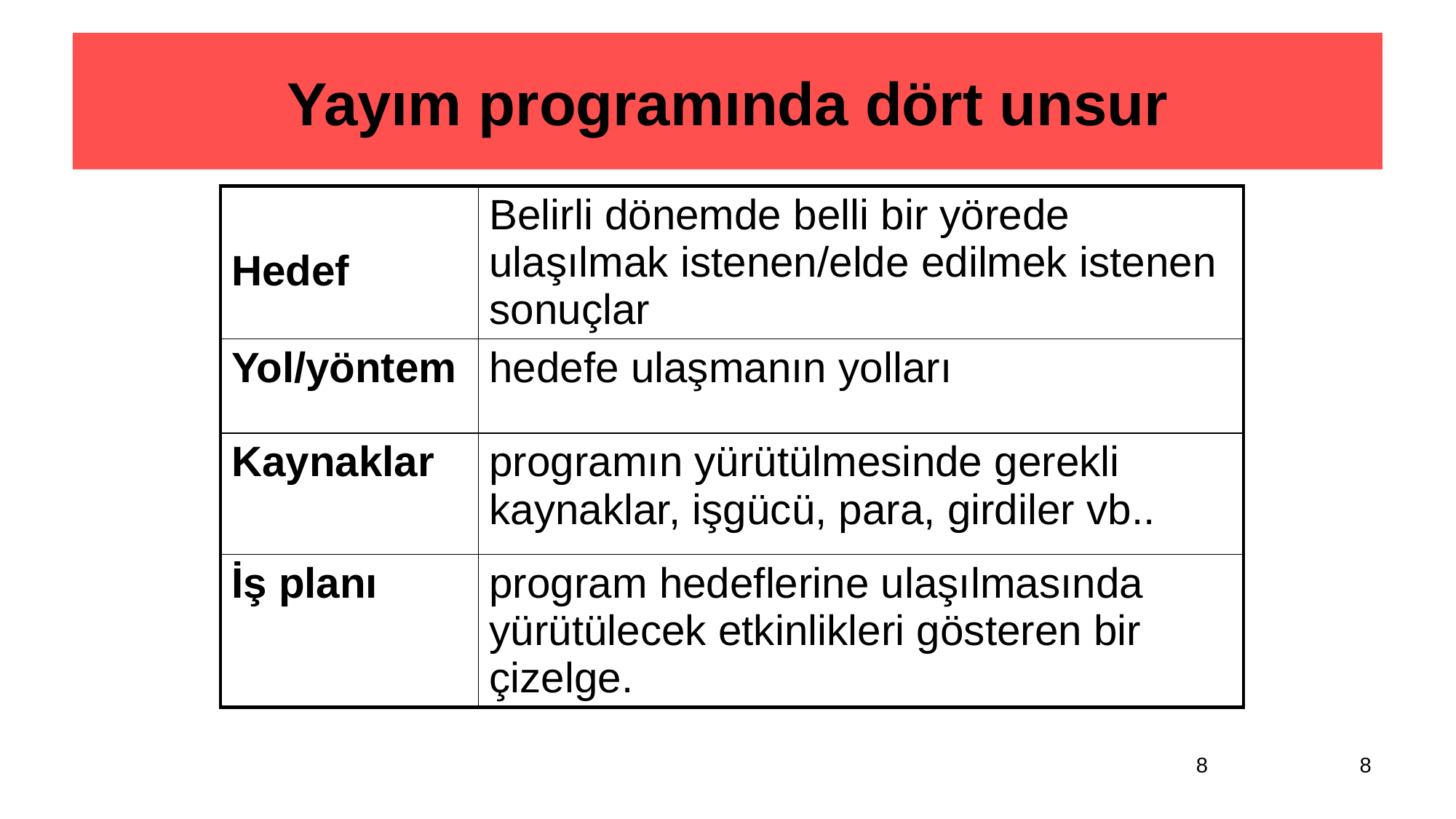

Yayım programında dört unsur
| Hedef | Belirli dönemde belli bir yörede ulaşılmak istenen/elde edilmek istenen sonuçlar |
| --- | --- |
| Yol/yöntem | hedefe ulaşmanın yolları |
| Kaynaklar | programın yürütülmesinde gerekli kaynaklar, işgücü, para, girdiler vb.. |
| İş planı | program hedeflerine ulaşılmasında yürütülecek etkinlikleri gösteren bir çizelge. |
8
8